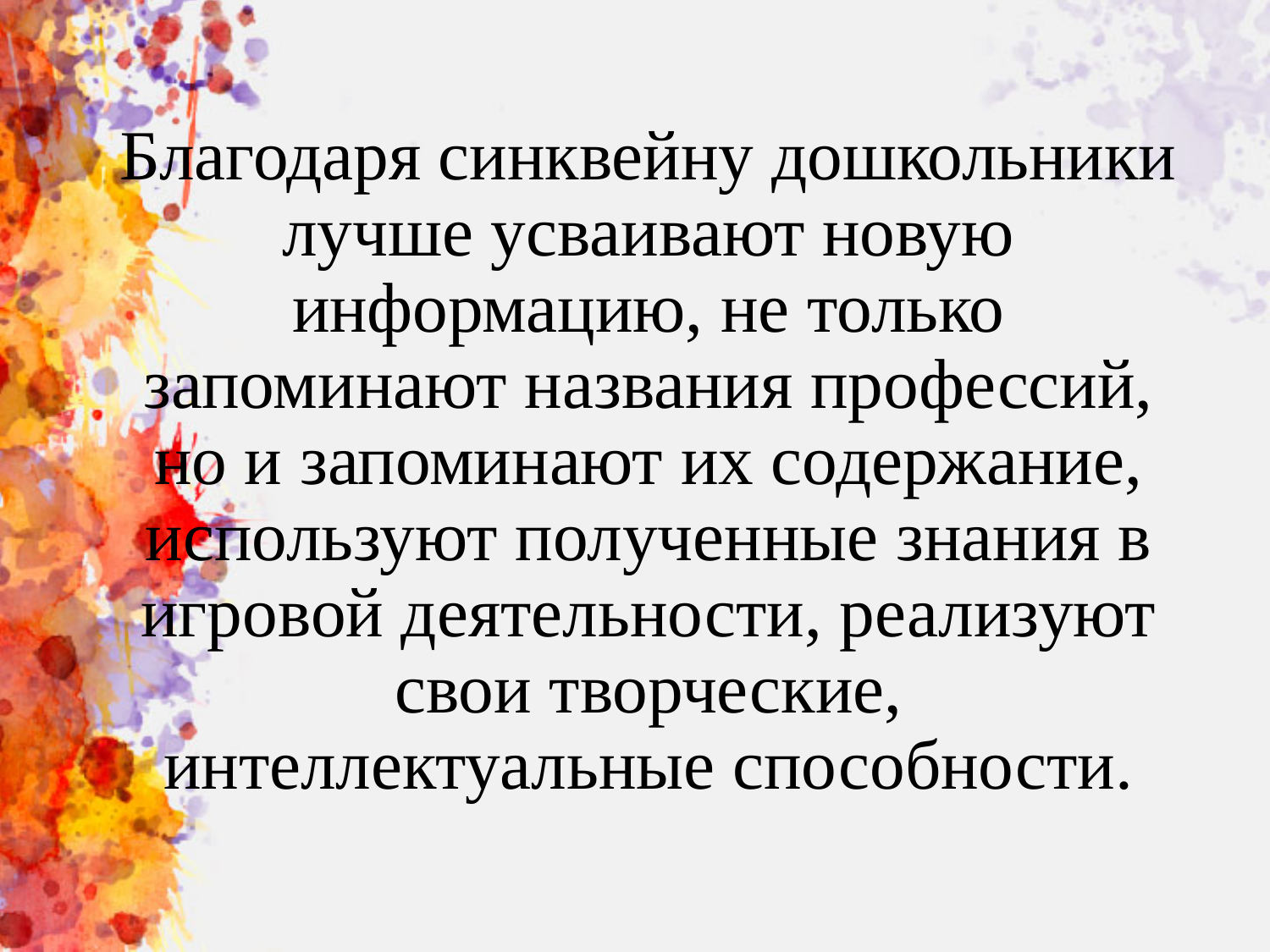

Благодаря синквейну дошкольники лучше усваивают новую информацию, не только запоминают названия профессий, но и запоминают их содержание, используют полученные знания в игровой деятельности, реализуют свои творческие, интеллектуальные способности.